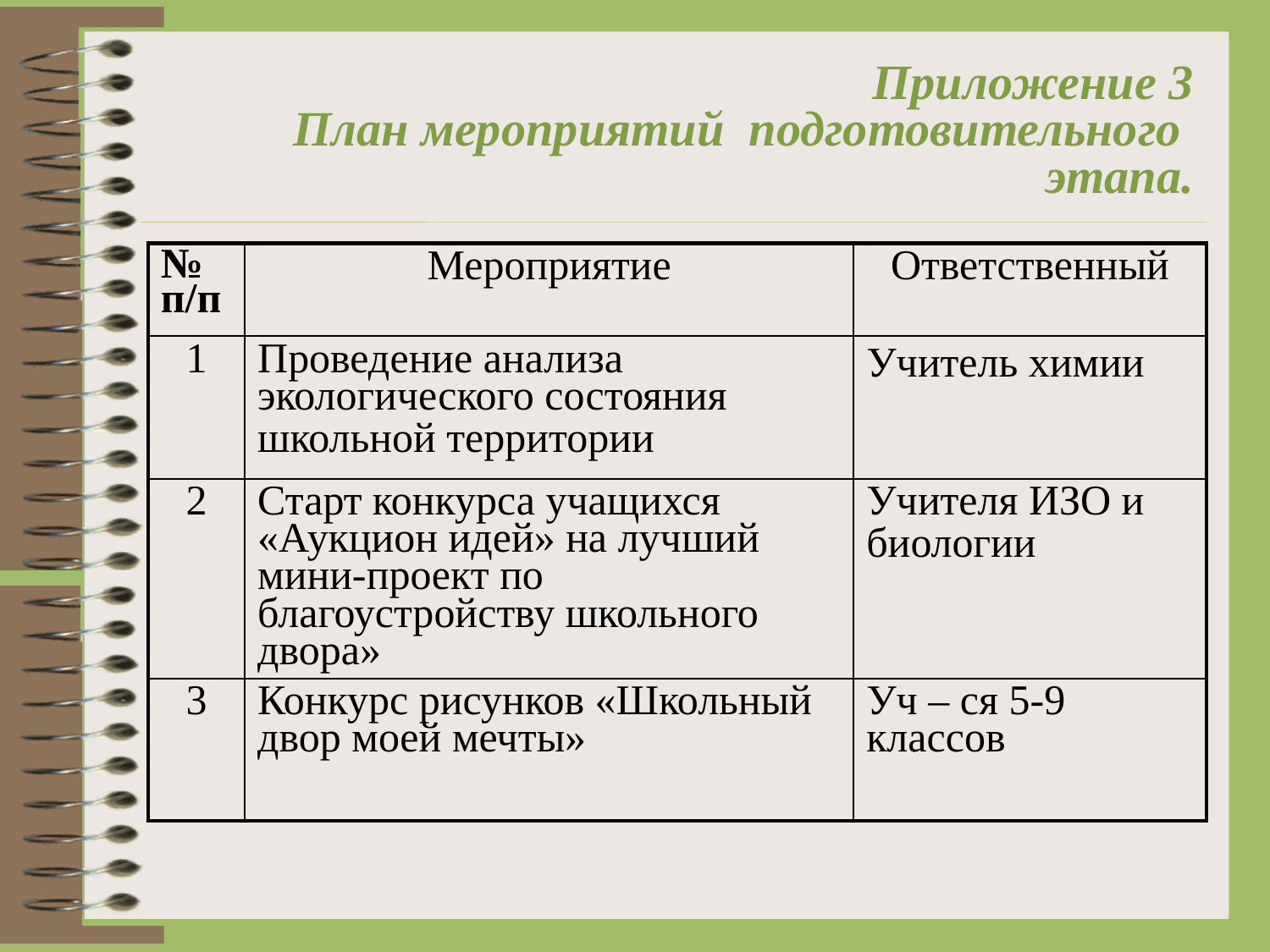

# Приложение 3 План мероприятий  подготовительного  этапа.
| № п/п | Мероприятие | Ответственный |
| --- | --- | --- |
| 1 | Проведение анализа экологического состояния школьной территории | Учитель химии |
| 2 | Старт конкурса учащихся «Аукцион идей» на лучший мини-проект по благоустройству школьного двора» | Учителя ИЗО и биологии |
| 3 | Конкурс рисунков «Школьный двор моей мечты» | Уч – ся 5-9 классов |